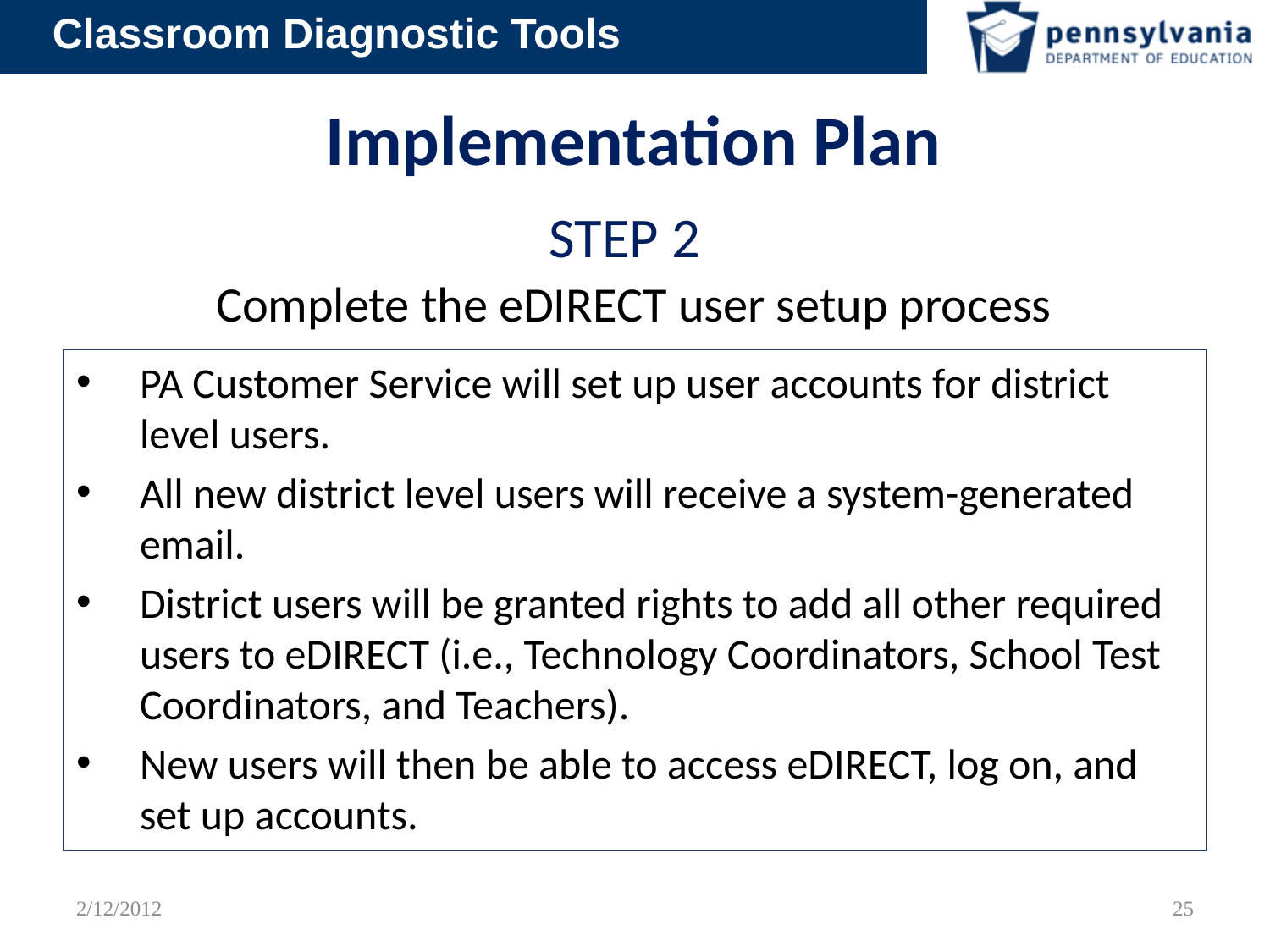

# Implementation Plan STEP 2 Complete the eDIRECT user setup process
PA Customer Service will set up user accounts for district level users.
All new district level users will receive a system-generated email.
District users will be granted rights to add all other required users to eDIRECT (i.e., Technology Coordinators, School Test Coordinators, and Teachers).
New users will then be able to access eDIRECT, log on, and set up accounts.
2/12/2012
25